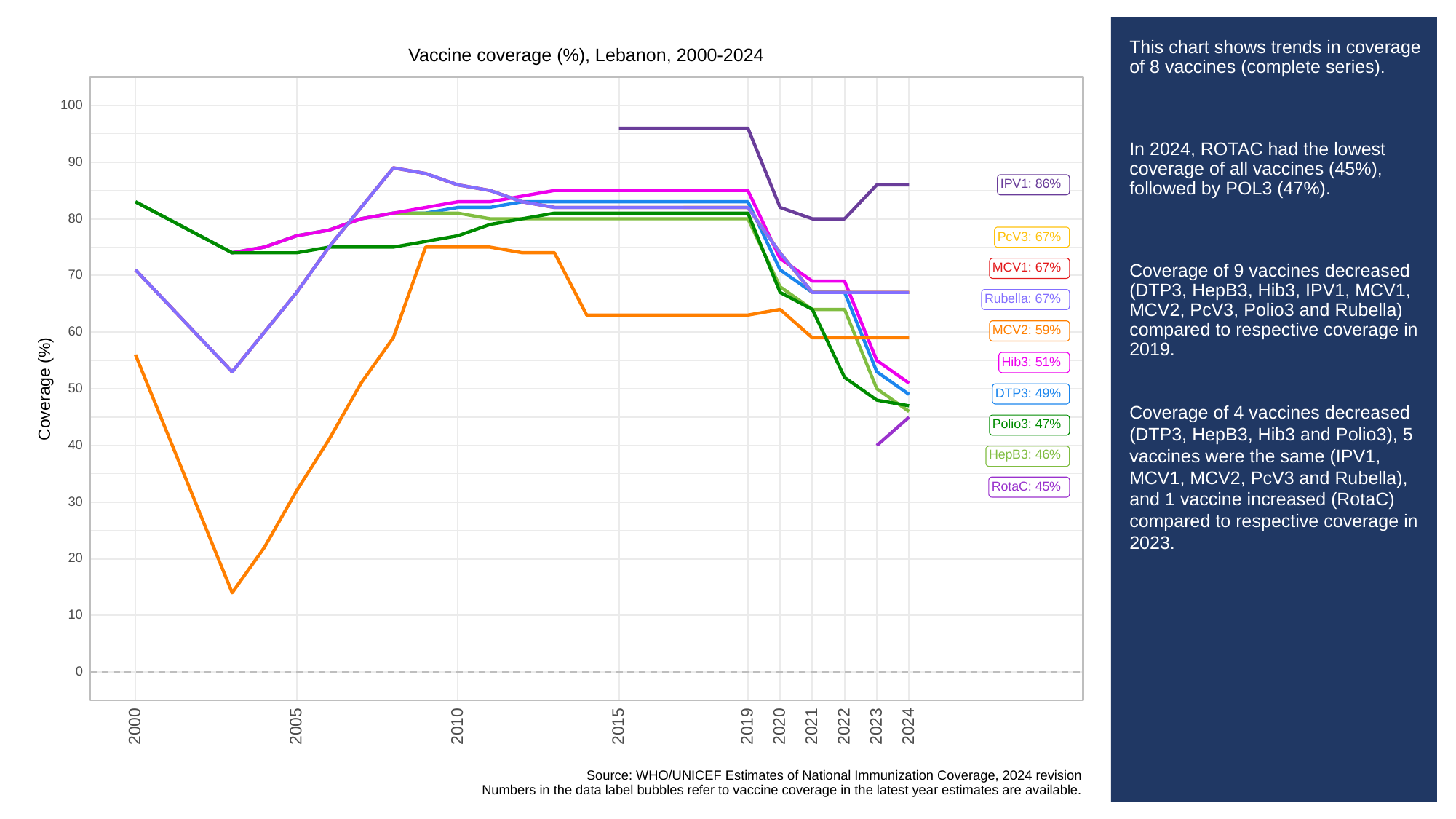

# This chart shows trends in coverage of 8 vaccines (complete series).

In 2024, ROTAC had the lowest coverage of all vaccines (45%), followed by POL3 (47%).

Coverage of 9 vaccines decreased (DTP3, HepB3, Hib3, IPV1, MCV1, MCV2, PcV3, Polio3 and Rubella) compared to respective coverage in 2019.

Coverage of 4 vaccines decreased (DTP3, HepB3, Hib3 and Polio3), 5 vaccines were the same (IPV1, MCV1, MCV2, PcV3 and Rubella), and 1 vaccine increased (RotaC) compared to respective coverage in 2023.

Vaccine coverage (%), Lebanon, 2000-2024

100

90

IPV1: 86%

80

PcV3: 67%

MCV1: 67%

70

Rubella: 67%

MCV2: 59%
60

Hib3: 51%

Coverage (%)
50

DTP3: 49%

Polio3: 47%
40

HepB3: 46%

RotaC: 45%
30

20

10

0

2023
2000
2005
2010
2015
2019
2020
2021
2022
2024
Source: WHO/UNICEF Estimates of National Immunization Coverage, 2024 revision
Numbers in the data label bubbles refer to vaccine coverage in the latest year estimates are available.